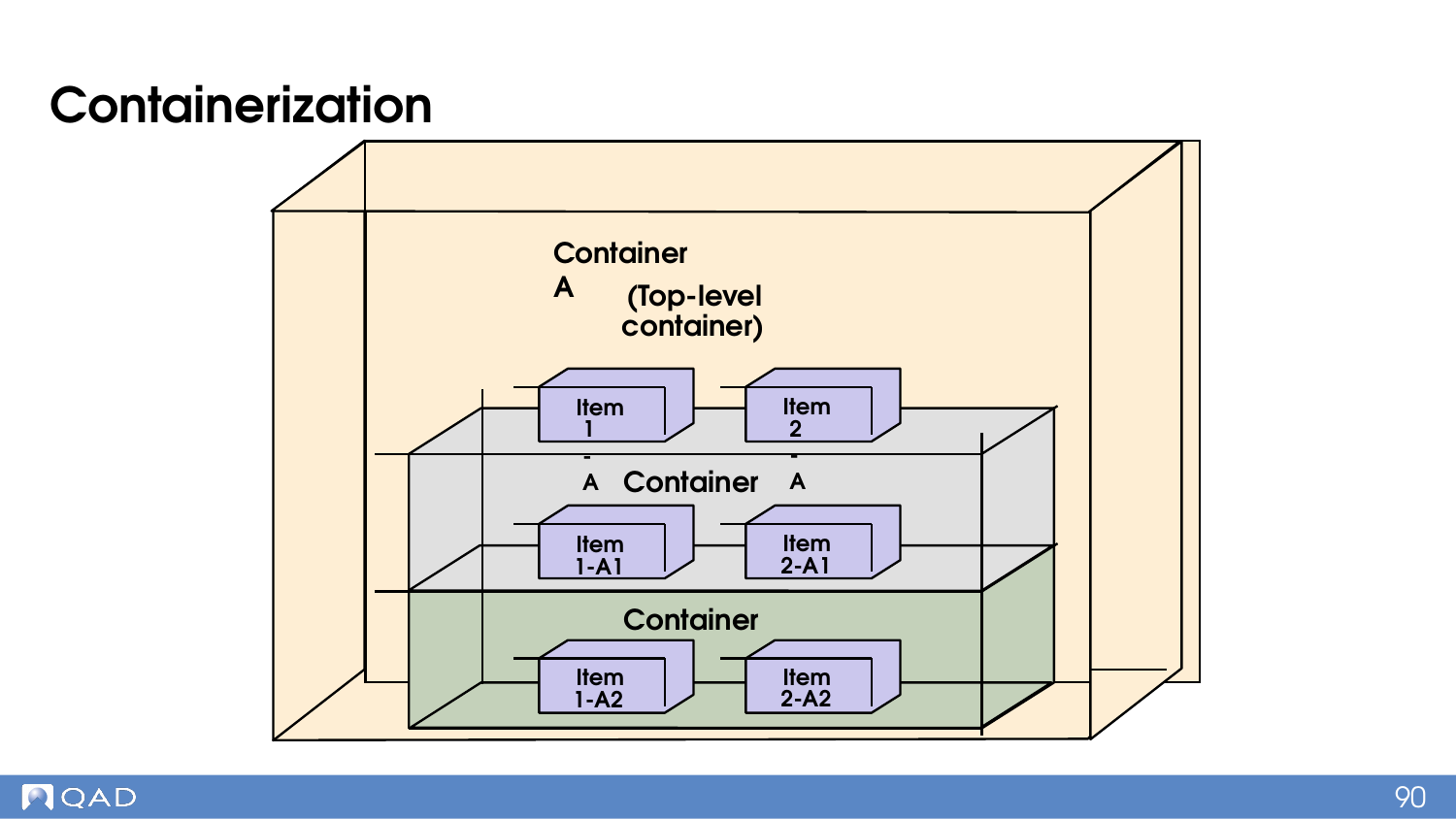

# Containerization

Container A
(Top-level
container)

Item
2-A
Item
1-A

Container A1

Item
2-A1
Item
1-A1
Container A2

Item
2-A2
Item
1-A2
90